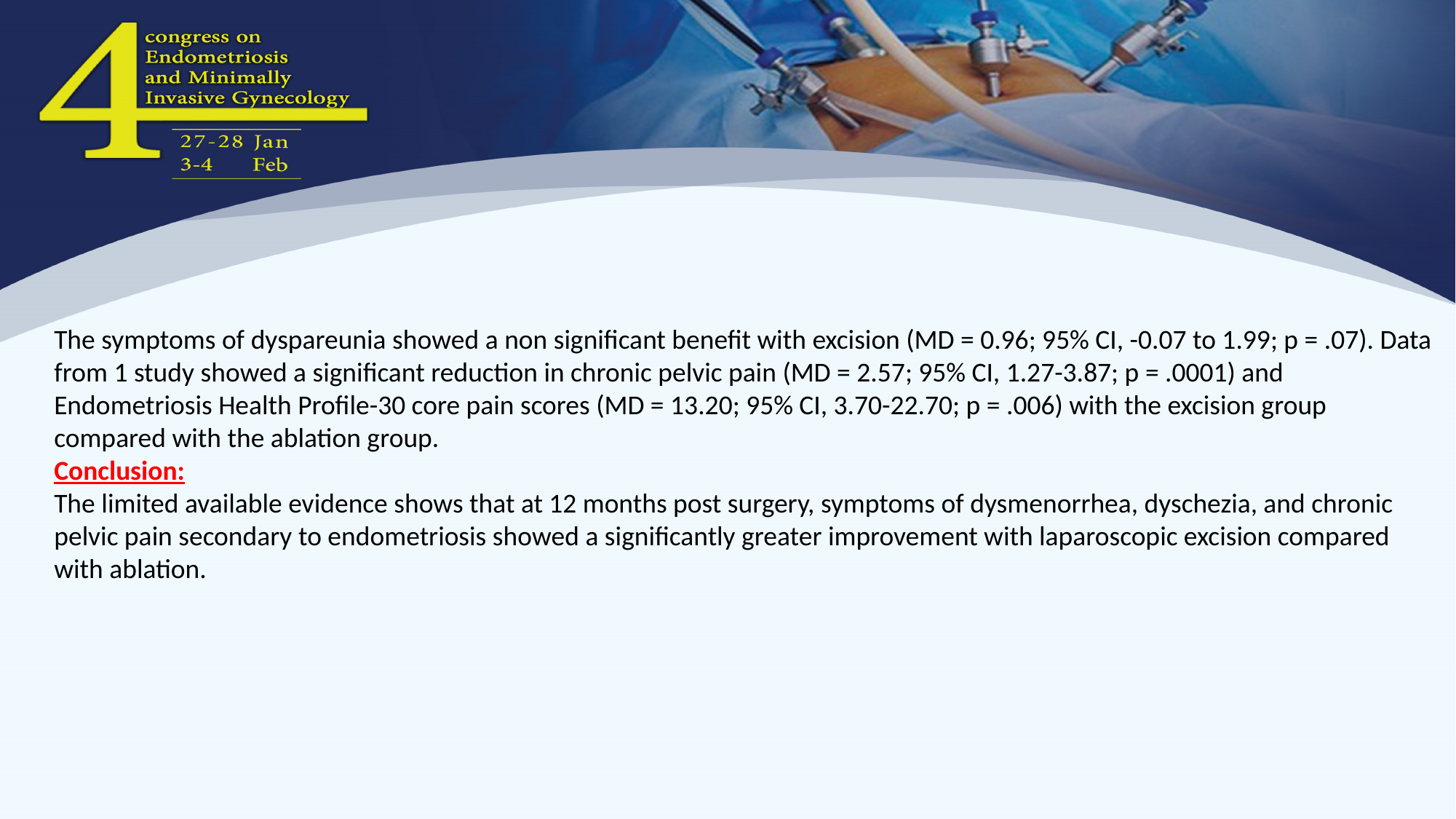

The symptoms of dyspareunia showed a non significant benefit with excision (MD = 0.96; 95% CI, -0.07 to 1.99; p = .07). Data from 1 study showed a significant reduction in chronic pelvic pain (MD = 2.57; 95% CI, 1.27-3.87; p = .0001) and Endometriosis Health Profile-30 core pain scores (MD = 13.20; 95% CI, 3.70-22.70; p = .006) with the excision group compared with the ablation group.
Conclusion:
The limited available evidence shows that at 12 months post surgery, symptoms of dysmenorrhea, dyschezia, and chronic pelvic pain secondary to endometriosis showed a significantly greater improvement with laparoscopic excision compared with ablation.